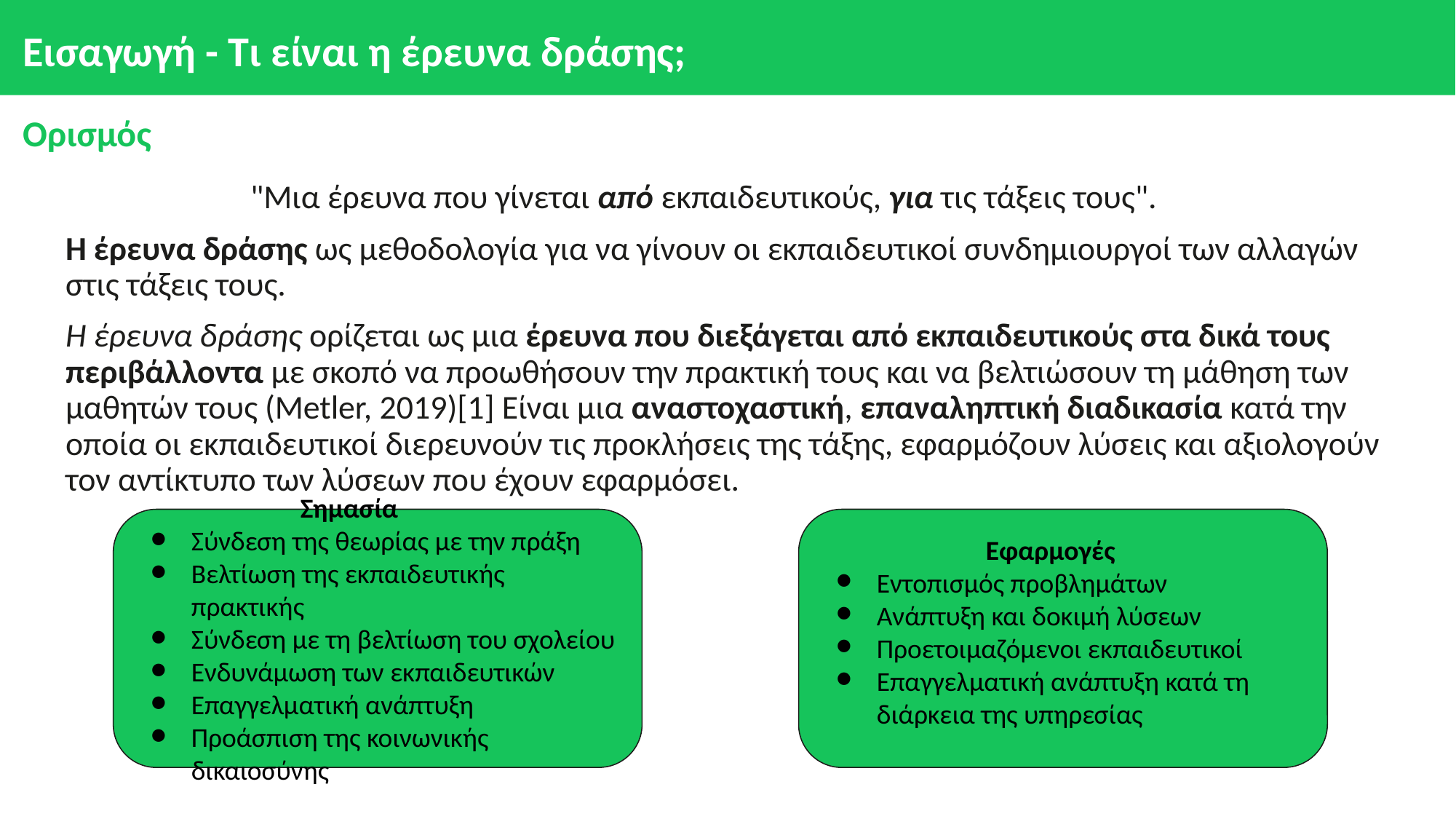

# Εισαγωγή - Τι είναι η έρευνα δράσης;
Ορισμός
"Μια έρευνα που γίνεται από εκπαιδευτικούς, για τις τάξεις τους".
Η έρευνα δράσης ως μεθοδολογία για να γίνουν οι εκπαιδευτικοί συνδημιουργοί των αλλαγών στις τάξεις τους.
Η έρευνα δράσης ορίζεται ως μια έρευνα που διεξάγεται από εκπαιδευτικούς στα δικά τους περιβάλλοντα με σκοπό να προωθήσουν την πρακτική τους και να βελτιώσουν τη μάθηση των μαθητών τους (Metler, 2019)[1] Είναι μια αναστοχαστική, επαναληπτική διαδικασία κατά την οποία οι εκπαιδευτικοί διερευνούν τις προκλήσεις της τάξης, εφαρμόζουν λύσεις και αξιολογούν τον αντίκτυπο των λύσεων που έχουν εφαρμόσει.

[1] Mertler, C. A. (2019). Έρευνα δράσης: Βελτίωση των σχολείων και ενδυνάμωση των εκπαιδευτικών (6η έκδοση). SAGE Publications. https://books.google.it/books?id=aXyfDwAAQBAJ

Σημασία
Σύνδεση της θεωρίας με την πράξη
Βελτίωση της εκπαιδευτικής πρακτικής
Σύνδεση με τη βελτίωση του σχολείου
Ενδυνάμωση των εκπαιδευτικών
Επαγγελματική ανάπτυξη
Προάσπιση της κοινωνικής δικαιοσύνης
Εφαρμογές
Εντοπισμός προβλημάτων
Ανάπτυξη και δοκιμή λύσεων
Προετοιμαζόμενοι εκπαιδευτικοί
Επαγγελματική ανάπτυξη κατά τη διάρκεια της υπηρεσίας